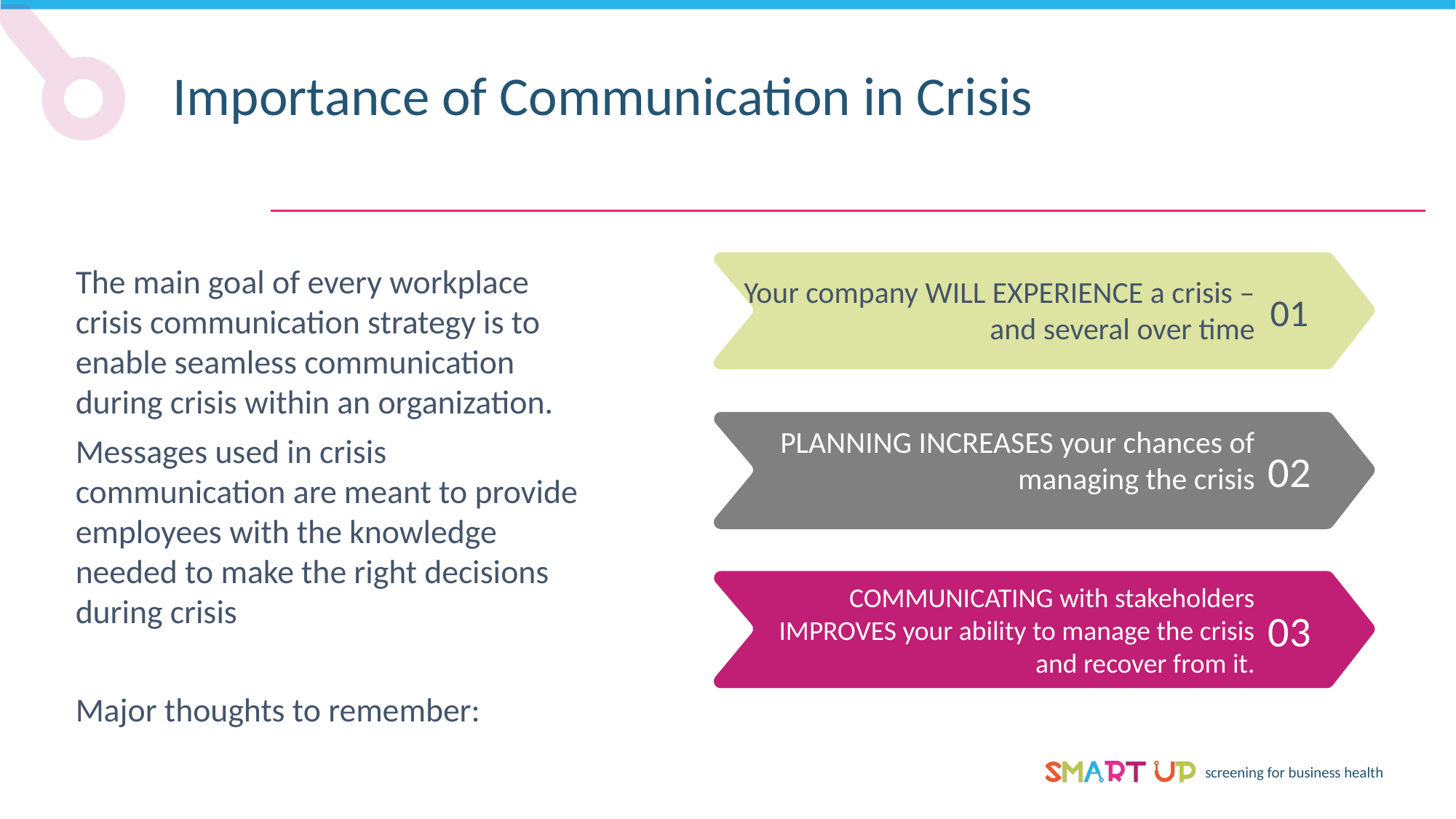

Importance of Communication in Crisis

The main goal of every workplace crisis communication strategy is to enable seamless communication during crisis within an organization.
Messages used in crisis communication are meant to provide employees with the knowledge needed to make the right decisions during crisis

Major thoughts to remember:

Your company WILL EXPERIENCE a crisis – and several over time
01

PLANNING INCREASES your chances of managing the crisis
02

COMMUNICATING with stakeholders IMPROVES your ability to manage the crisis and recover from it.
03